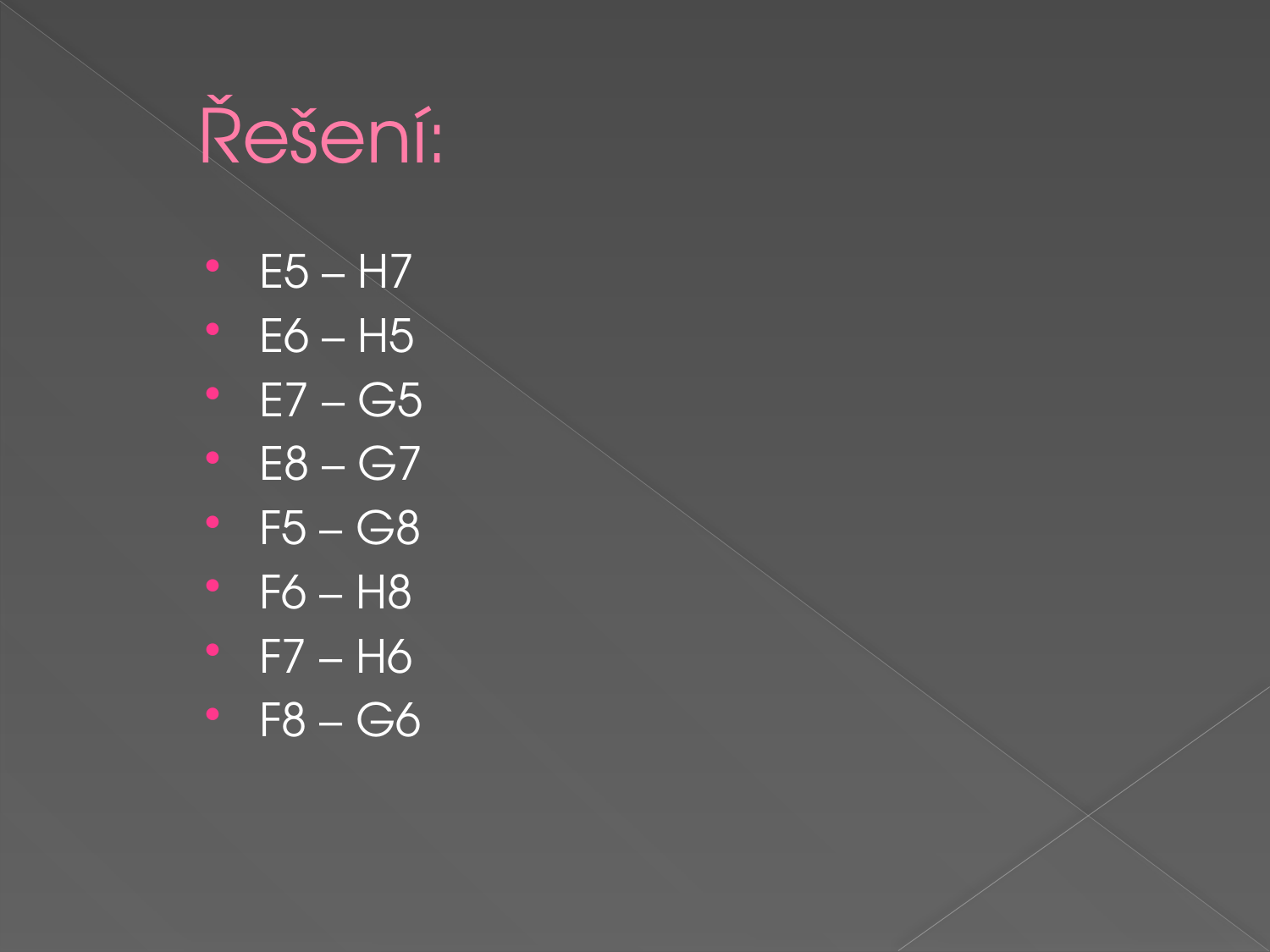

# Řešení:
E5 – H7
E6 – H5
E7 – G5
E8 – G7
F5 – G8
F6 – H8
F7 – H6
F8 – G6